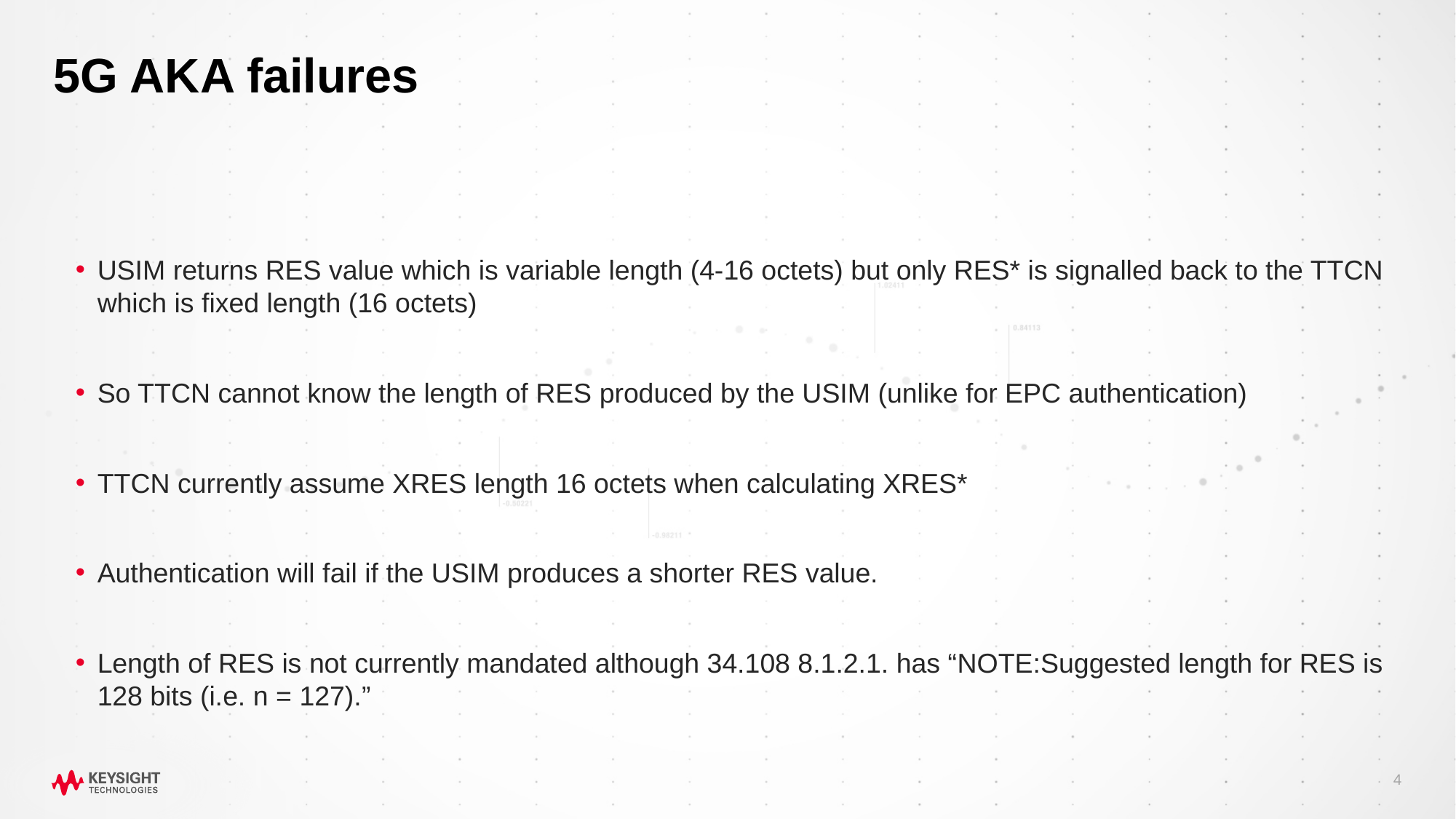

# 5G AKA failures

USIM returns RES value which is variable length (4-16 octets) but only RES* is signalled back to the TTCN which is fixed length (16 octets)

So TTCN cannot know the length of RES produced by the USIM (unlike for EPC authentication)

TTCN currently assume XRES length 16 octets when calculating XRES*

Authentication will fail if the USIM produces a shorter RES value.

Length of RES is not currently mandated although 34.108 8.1.2.1. has “NOTE:Suggested length for RES is 128 bits (i.e. n = 127).”